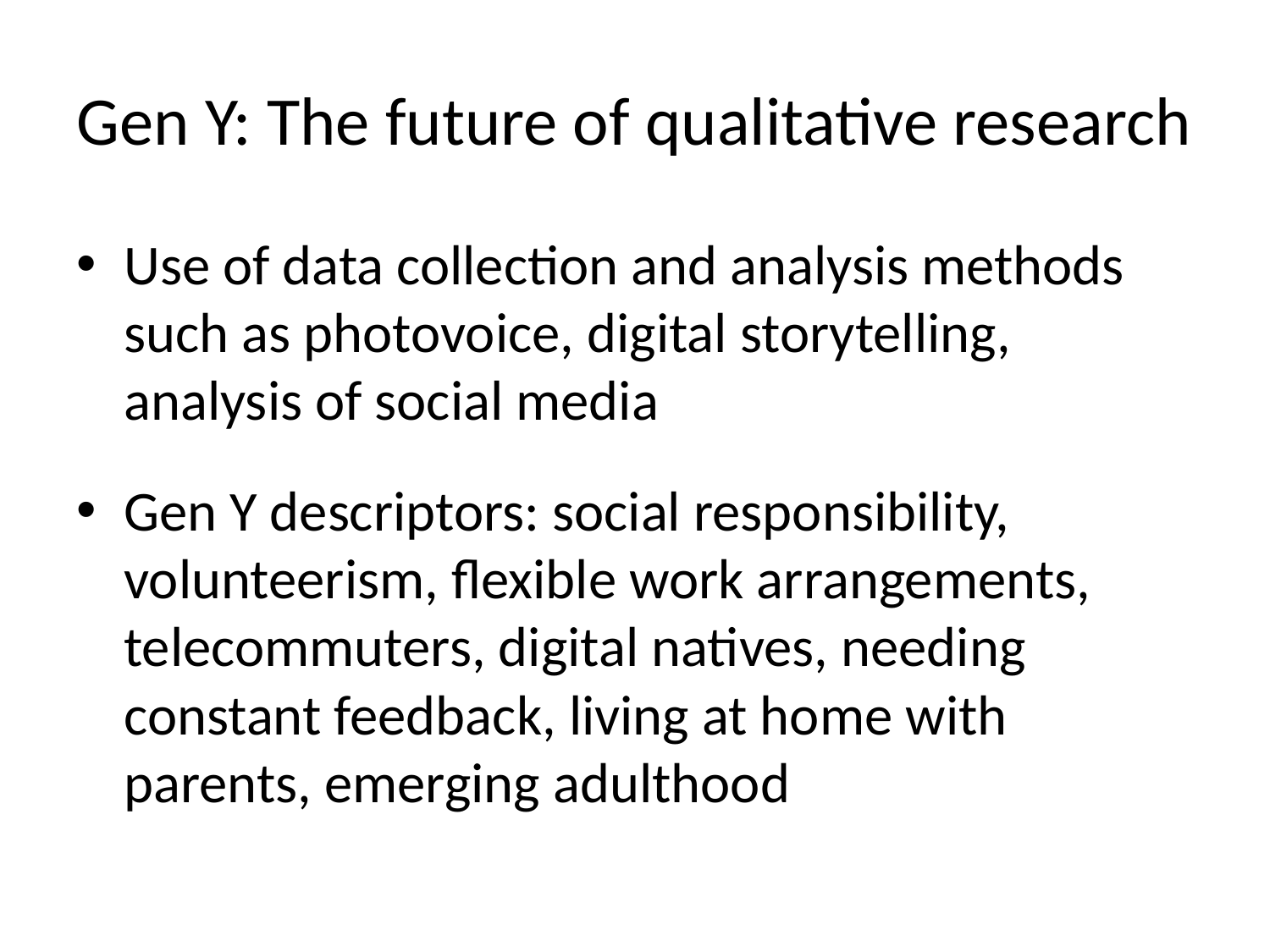

# Gen Y: The future of qualitative research
Use of data collection and analysis methods such as photovoice, digital storytelling, analysis of social media
Gen Y descriptors: social responsibility, volunteerism, flexible work arrangements, telecommuters, digital natives, needing constant feedback, living at home with parents, emerging adulthood